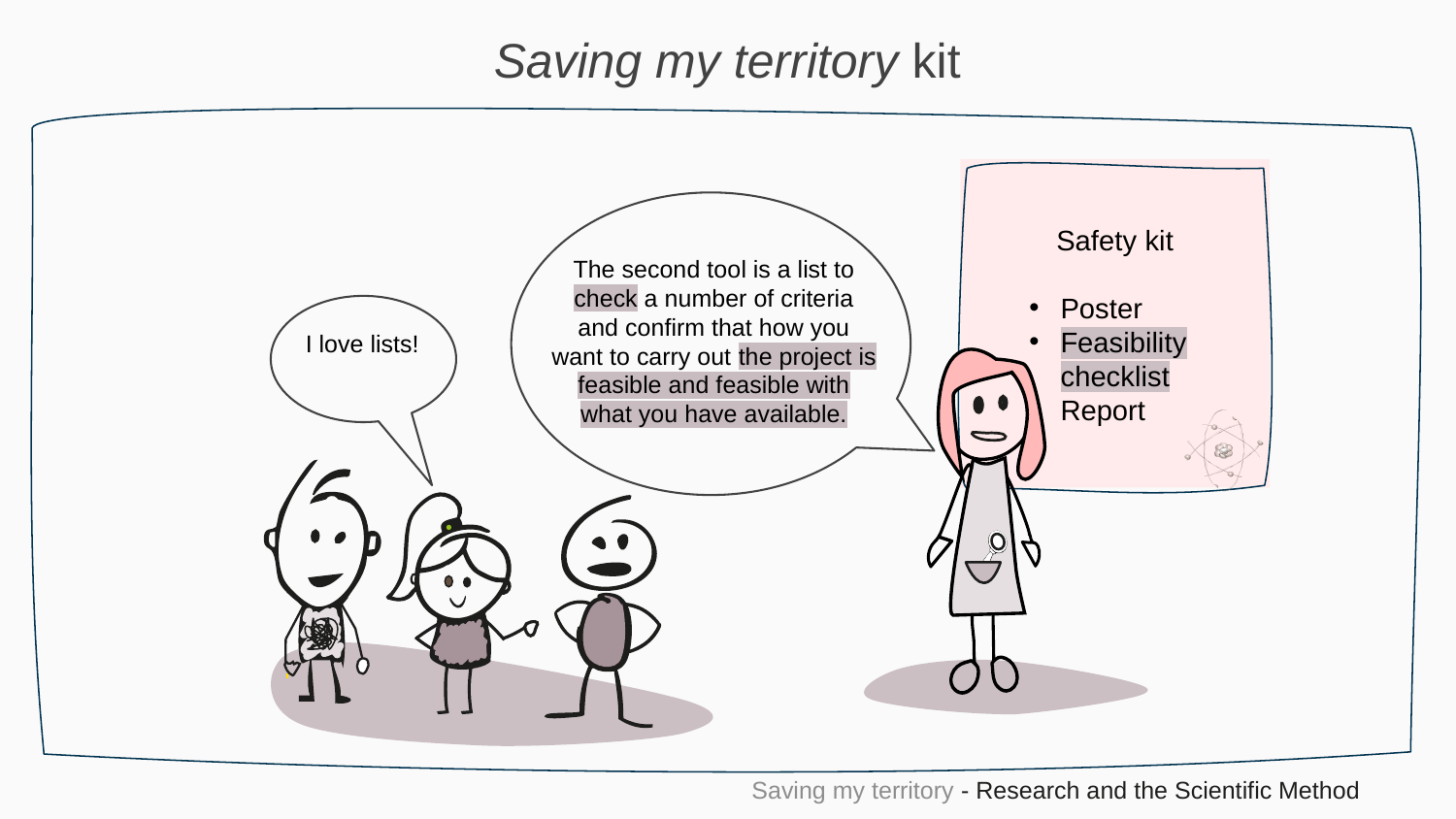

Saving my territory kit

Safety kit

Poster
Feasibility checklist
Report

The second tool is a list to check a number of criteria and confirm that how you want to carry out the project is feasible and feasible with what you have available.

I love lists!

Saving my territory - Research and the Scientific Method